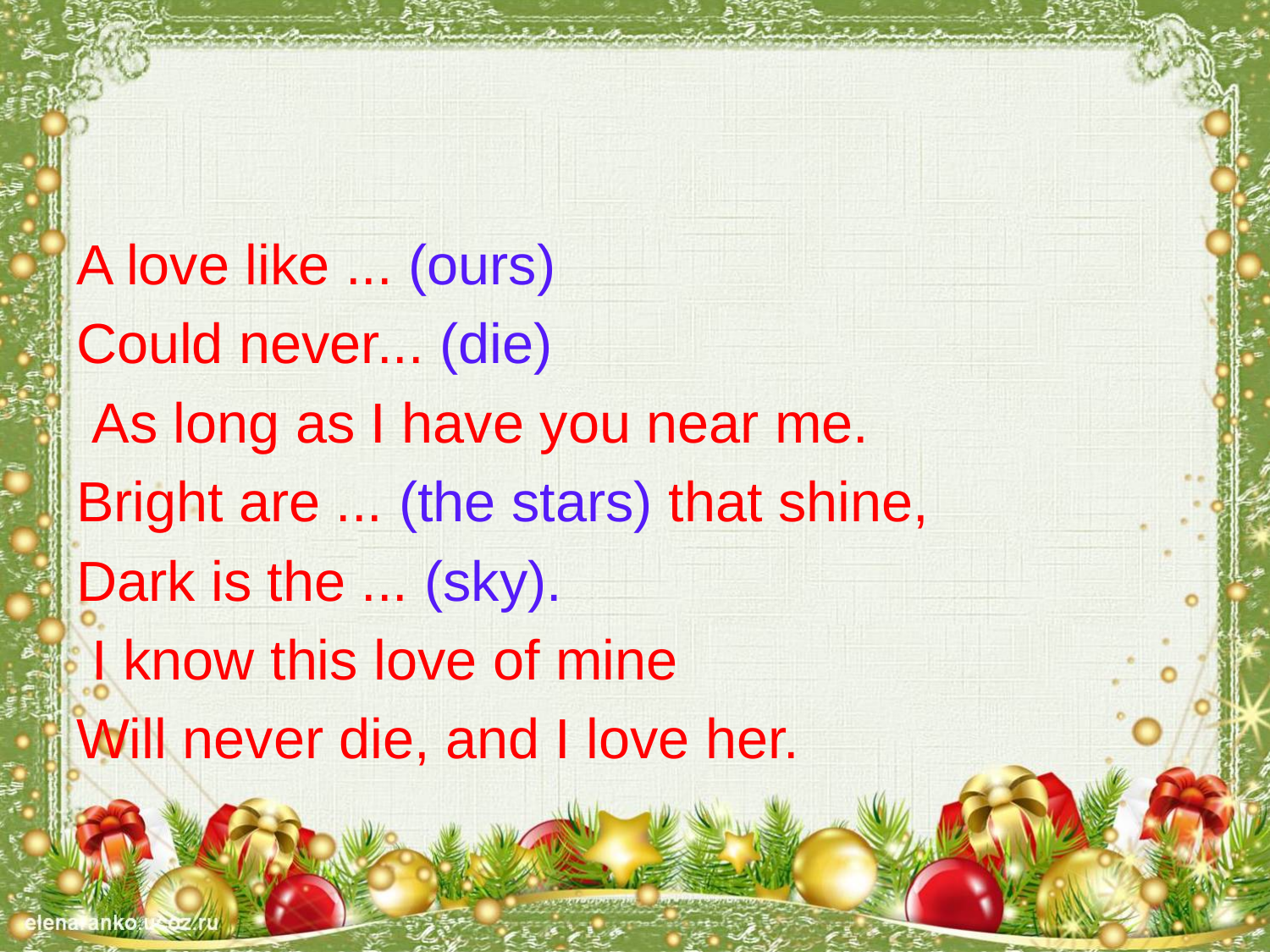

#
A love like ... (ours)
Could never... (die)
 As long as I have you near me.
Bright are ... (the stars) that shine,
Dark is the ... (sky).
 I know this love of mine
Will never die, and I love her.